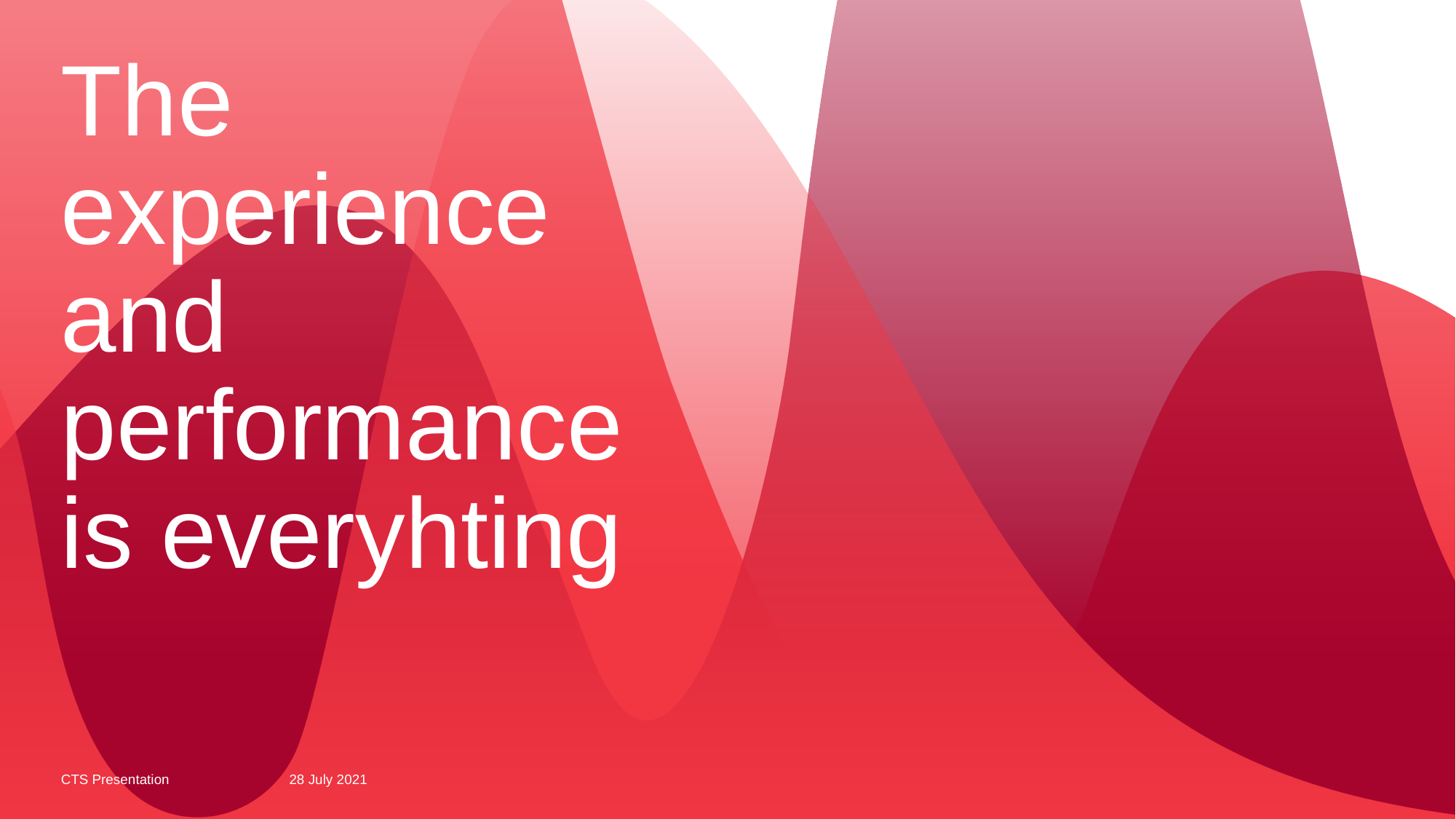

# The experience and performance is everyhting
CTS Presentation
28 July 2021